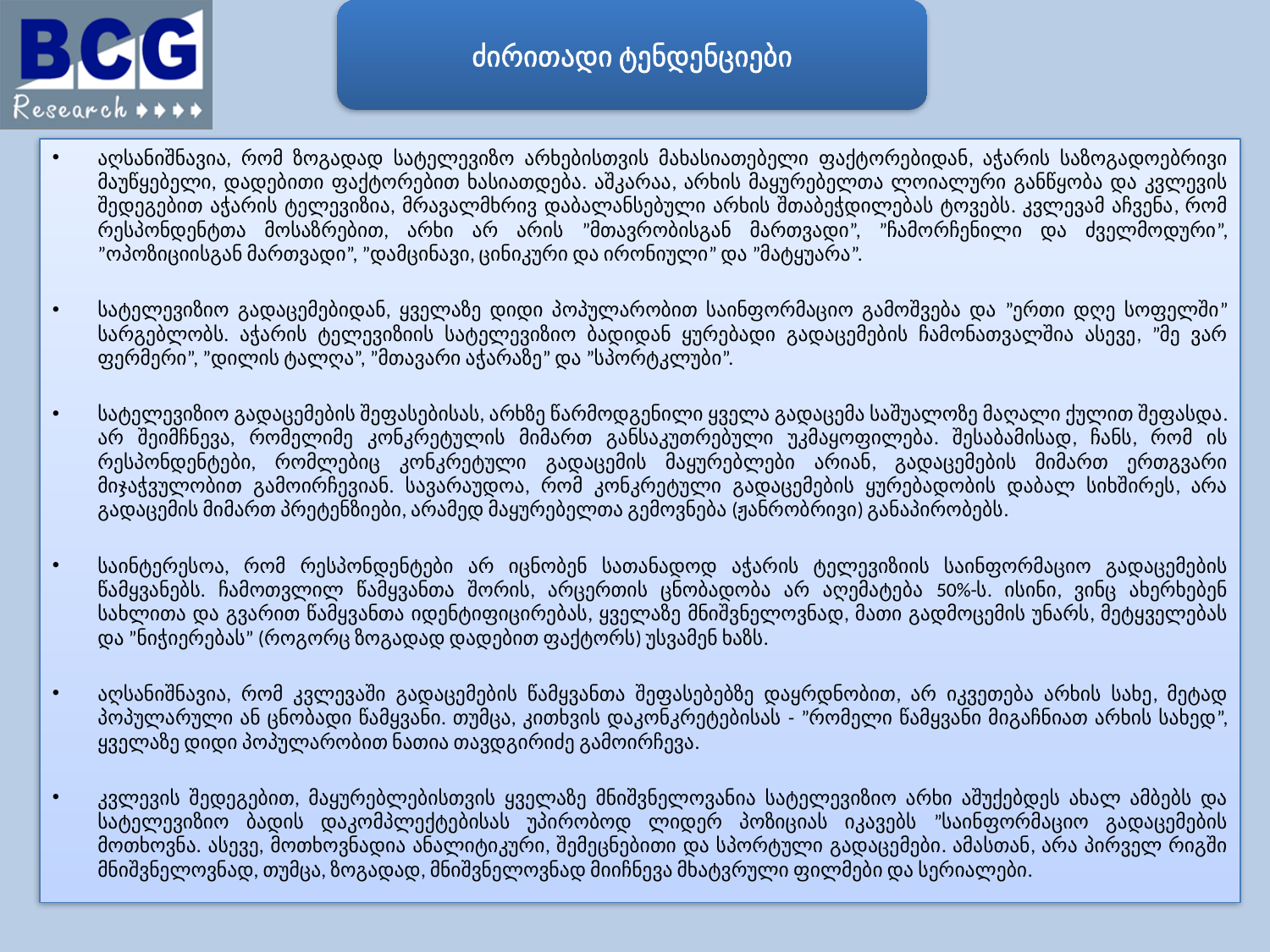

ძირითადი ტენდენციები
აღსანიშნავია, რომ ზოგადად სატელევიზო არხებისთვის მახასიათებელი ფაქტორებიდან, აჭარის საზოგადოებრივი მაუწყებელი, დადებითი ფაქტორებით ხასიათდება. აშკარაა, არხის მაყურებელთა ლოიალური განწყობა და კვლევის შედეგებით აჭარის ტელევიზია, მრავალმხრივ დაბალანსებული არხის შთაბეჭდილებას ტოვებს. კვლევამ აჩვენა, რომ რესპონდენტთა მოსაზრებით, არხი არ არის ”მთავრობისგან მართვადი”, ”ჩამორჩენილი და ძველმოდური”, ”ოპოზიციისგან მართვადი”, ”დამცინავი, ცინიკური და ირონიული” და ”მატყუარა”.

სატელევიზიო გადაცემებიდან, ყველაზე დიდი პოპულარობით საინფორმაციო გამოშვება და ”ერთი დღე სოფელში” სარგებლობს. აჭარის ტელევიზიის სატელევიზიო ბადიდან ყურებადი გადაცემების ჩამონათვალშია ასევე, ”მე ვარ ფერმერი”, ”დილის ტალღა”, ”მთავარი აჭარაზე” და ”სპორტკლუბი”.

სატელევიზიო გადაცემების შეფასებისას, არხზე წარმოდგენილი ყველა გადაცემა საშუალოზე მაღალი ქულით შეფასდა. არ შეიმჩნევა, რომელიმე კონკრეტულის მიმართ განსაკუთრებული უკმაყოფილება. შესაბამისად, ჩანს, რომ ის რესპონდენტები, რომლებიც კონკრეტული გადაცემის მაყურებლები არიან, გადაცემების მიმართ ერთგვარი მიჯაჭვულობით გამოირჩევიან. სავარაუდოა, რომ კონკრეტული გადაცემების ყურებადობის დაბალ სიხშირეს, არა გადაცემის მიმართ პრეტენზიები, არამედ მაყურებელთა გემოვნება (ჟანრობრივი) განაპირობებს.

საინტერესოა, რომ რესპონდენტები არ იცნობენ სათანადოდ აჭარის ტელევიზიის საინფორმაციო გადაცემების წამყვანებს. ჩამოთვლილ წამყვანთა შორის, არცერთის ცნობადობა არ აღემატება 50%-ს. ისინი, ვინც ახერხებენ სახლითა და გვარით წამყვანთა იდენტიფიცირებას, ყველაზე მნიშვნელოვნად, მათი გადმოცემის უნარს, მეტყველებას და ”ნიჭიერებას” (როგორც ზოგადად დადებით ფაქტორს) უსვამენ ხაზს.

აღსანიშნავია, რომ კვლევაში გადაცემების წამყვანთა შეფასებებზე დაყრდნობით, არ იკვეთება არხის სახე, მეტად პოპულარული ან ცნობადი წამყვანი. თუმცა, კითხვის დაკონკრეტებისას - ”რომელი წამყვანი მიგაჩნიათ არხის სახედ”, ყველაზე დიდი პოპულარობით ნათია თავდგირიძე გამოირჩევა.

კვლევის შედეგებით, მაყურებლებისთვის ყველაზე მნიშვნელოვანია სატელევიზიო არხი აშუქებდეს ახალ ამბებს და სატელევიზიო ბადის დაკომპლექტებისას უპირობოდ ლიდერ პოზიციას იკავებს ”საინფორმაციო გადაცემების მოთხოვნა. ასევე, მოთხოვნადია ანალიტიკური, შემეცნებითი და სპორტული გადაცემები. ამასთან, არა პირველ რიგში მნიშვნელოვნად, თუმცა, ზოგადად, მნიშვნელოვნად მიიჩნევა მხატვრული ფილმები და სერიალები.